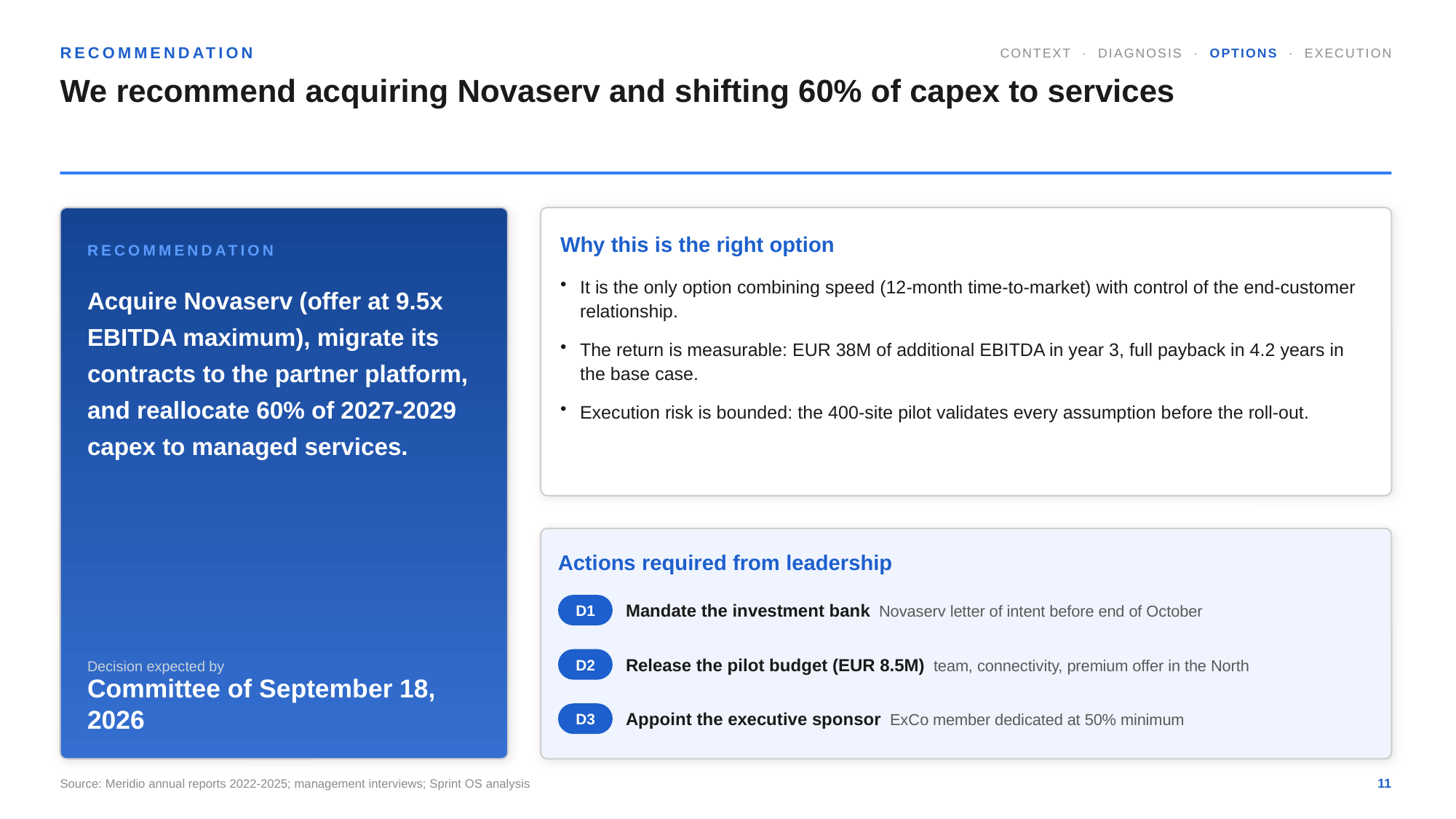

RECOMMENDATION
CONTEXT  ·  DIAGNOSIS  ·  OPTIONS  ·  EXECUTION
We recommend acquiring Novaserv and shifting 60% of capex to services

Why this is the right option
RECOMMENDATION
It is the only option combining speed (12-month time-to-market) with control of the end-customer relationship.
The return is measurable: EUR 38M of additional EBITDA in year 3, full payback in 4.2 years in the base case.
Execution risk is bounded: the 400-site pilot validates every assumption before the roll-out.
Acquire Novaserv (offer at 9.5x EBITDA maximum), migrate its contracts to the partner platform, and reallocate 60% of 2027-2029 capex to managed services.

Actions required from leadership
Mandate the investment bank  Novaserv letter of intent before end of October

D1
Release the pilot budget (EUR 8.5M)  team, connectivity, premium offer in the North

D2
Decision expected by
Committee of September 18, 2026
Appoint the executive sponsor  ExCo member dedicated at 50% minimum

D3
Source: Meridio annual reports 2022-2025; management interviews; Sprint OS analysis
11